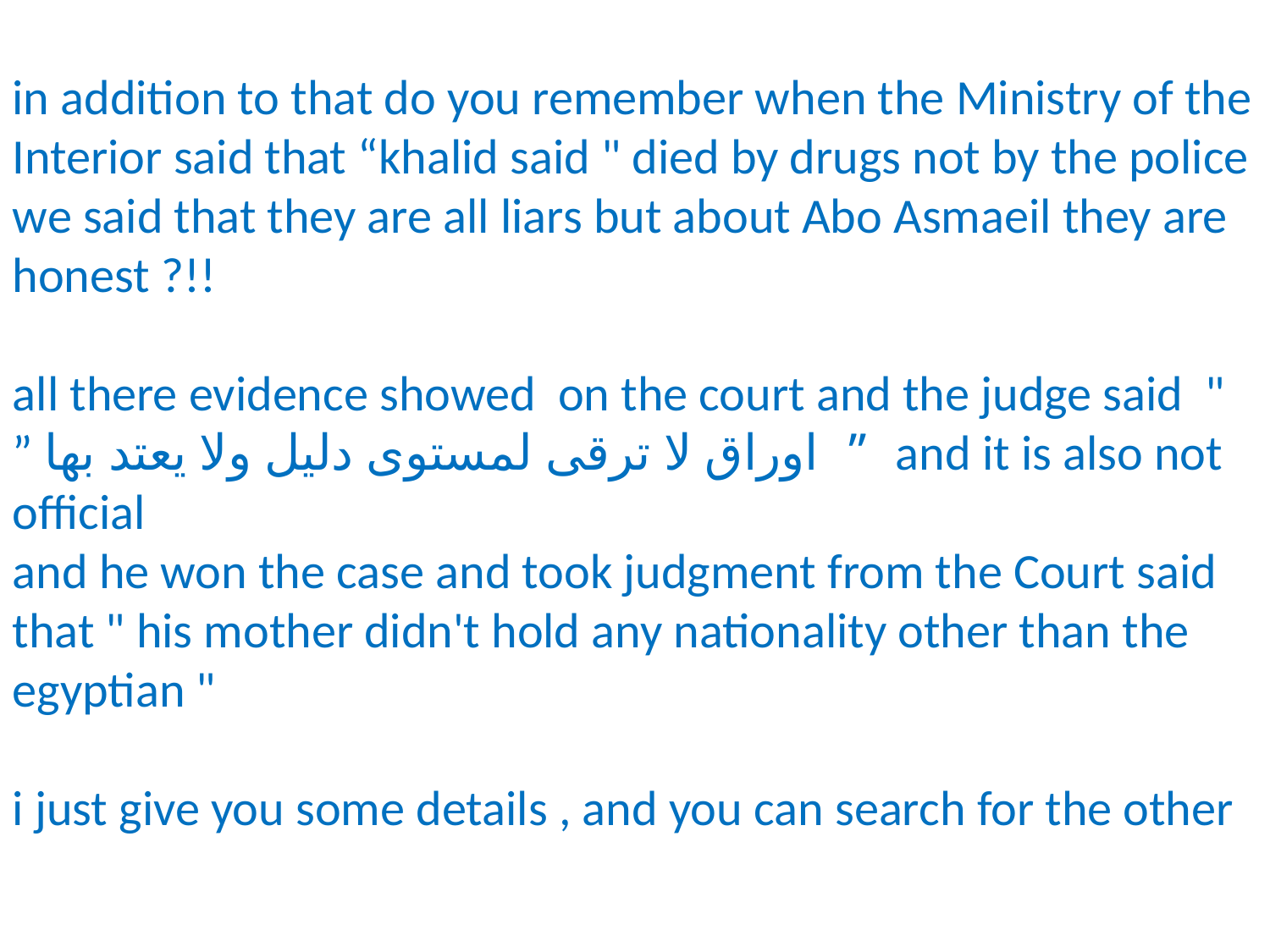

in addition to that do you remember when the Ministry of the Interior said that “khalid said " died by drugs not by the police
we said that they are all liars but about Abo Asmaeil they are  honest ?!!

all there evidence showed  on the court and the judge said  "  ” اوراق لا ترقى لمستوى دليل ولا يعتد بها  ”  and it is also not official
and he won the case and took judgment from the Court said that " his mother didn't hold any nationality other than the egyptian "

i just give you some details , and you can search for the other